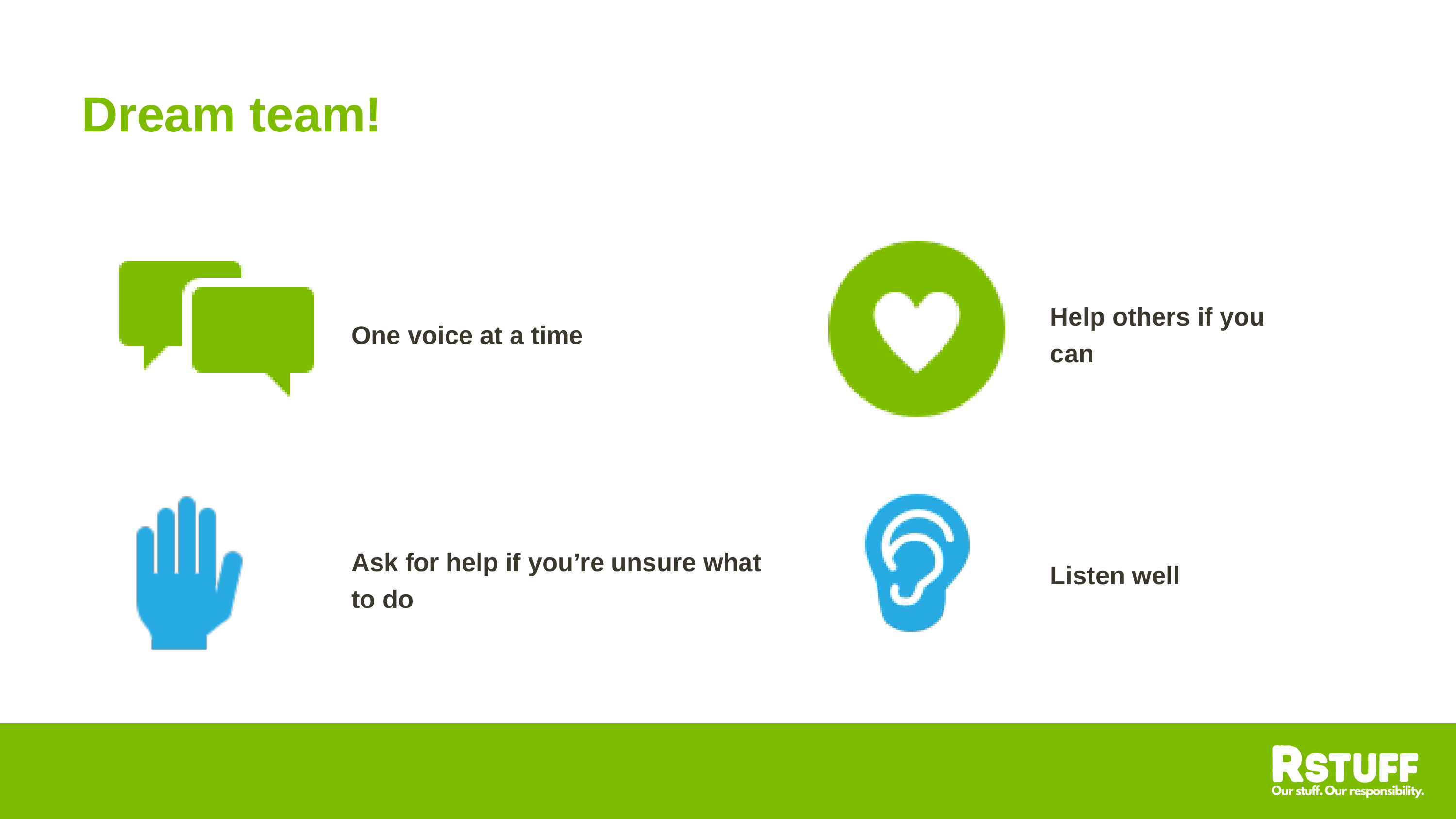

Dream team!

One voice at a time

Help others if you can

Ask for help if you’re unsure what to do

Listen well